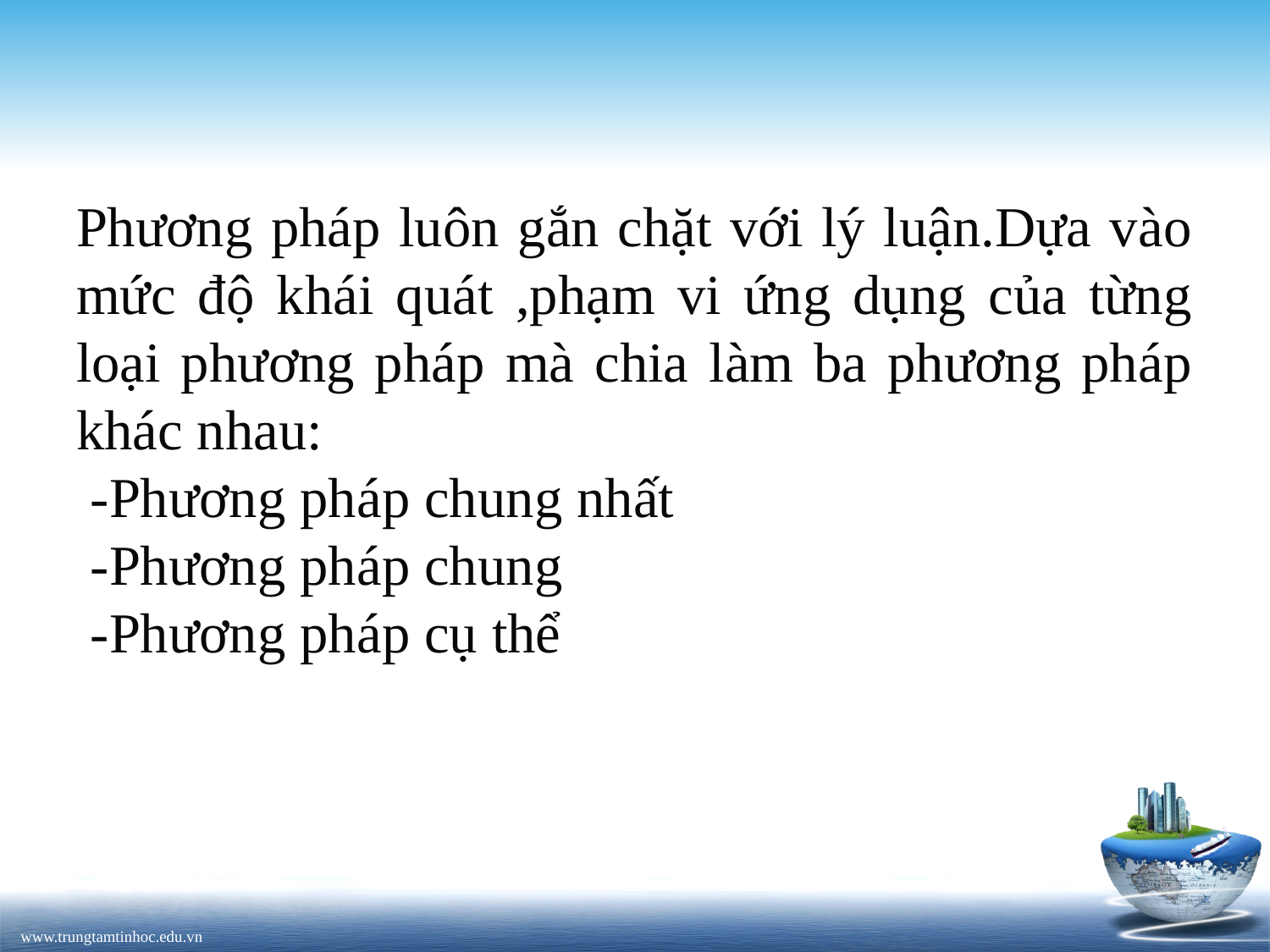

Phương pháp luôn gắn chặt với lý luận.Dựa vào mức độ khái quát ,phạm vi ứng dụng của từng loại phương pháp mà chia làm ba phương pháp khác nhau:
 -Phương pháp chung nhất
 -Phương pháp chung
 -Phương pháp cụ thể